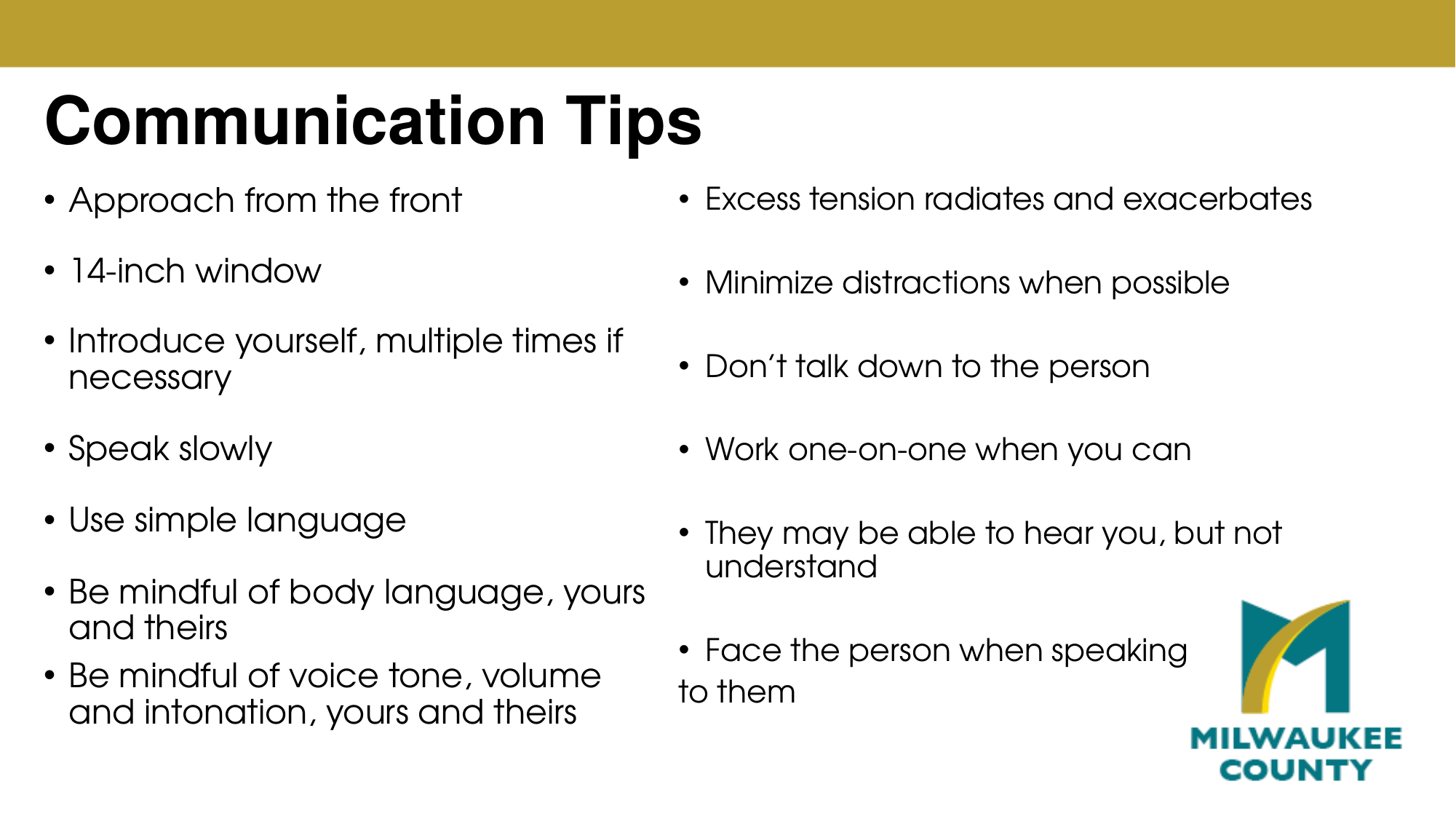

# Communication Tips
Approach from the front

14-inch window

Introduce yourself, multiple times if necessary

Speak slowly

Use simple language

Be mindful of body language, yours and theirs
Be mindful of voice tone, volume and intonation, yours and theirs

Excess tension radiates and exacerbates

Minimize distractions when possible

Don’t talk down to the person

Work one-on-one when you can

They may be able to hear you, but not        understand

Face the person when speaking
to them